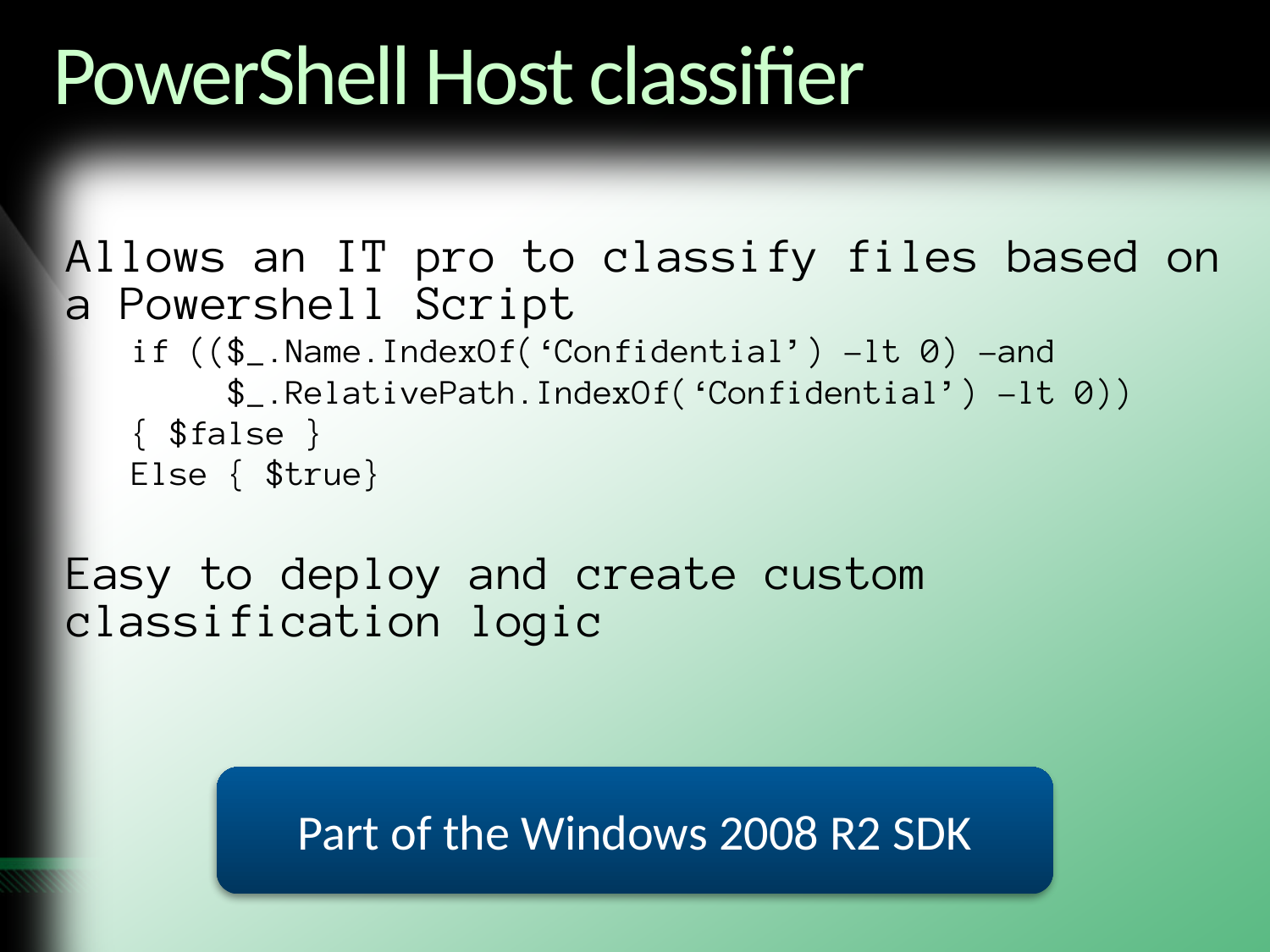

# PowerShell Host classifier
Allows an IT pro to classify files based on a Powershell Script
if (($_.Name.IndexOf(‘Confidential’) –lt 0) –and
     $_.RelativePath.IndexOf(‘Confidential’) –lt 0))
{ $false }
Else { $true}

Easy to deploy and create custom classification logic

Part of the Windows 2008 R2 SDK